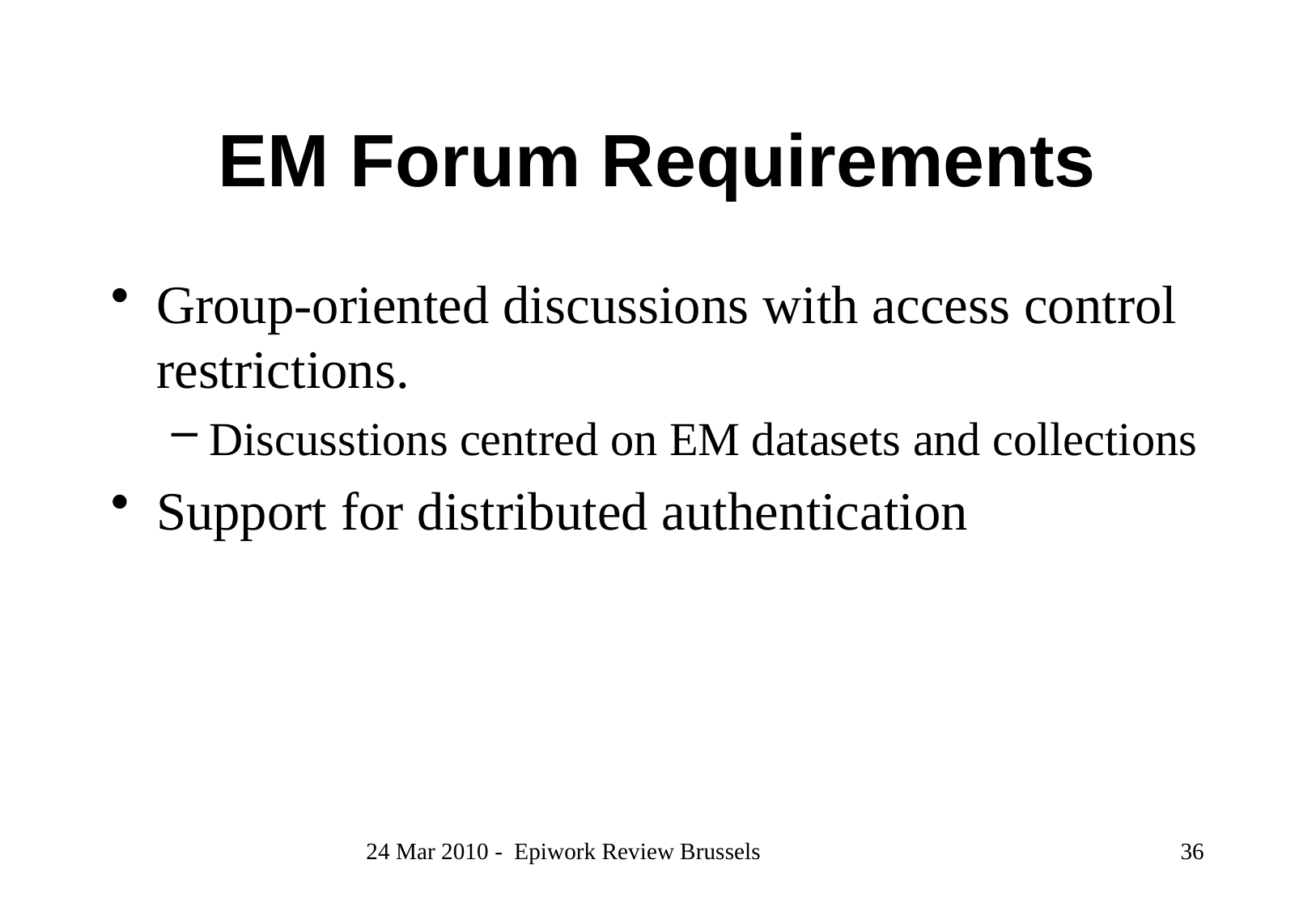

# EM Forum Requirements
Group-oriented discussions with access control restrictions.
Discusstions centred on EM datasets and collections
Support for distributed authentication
24 Mar 2010 -  Epiwork Review Brussels
36